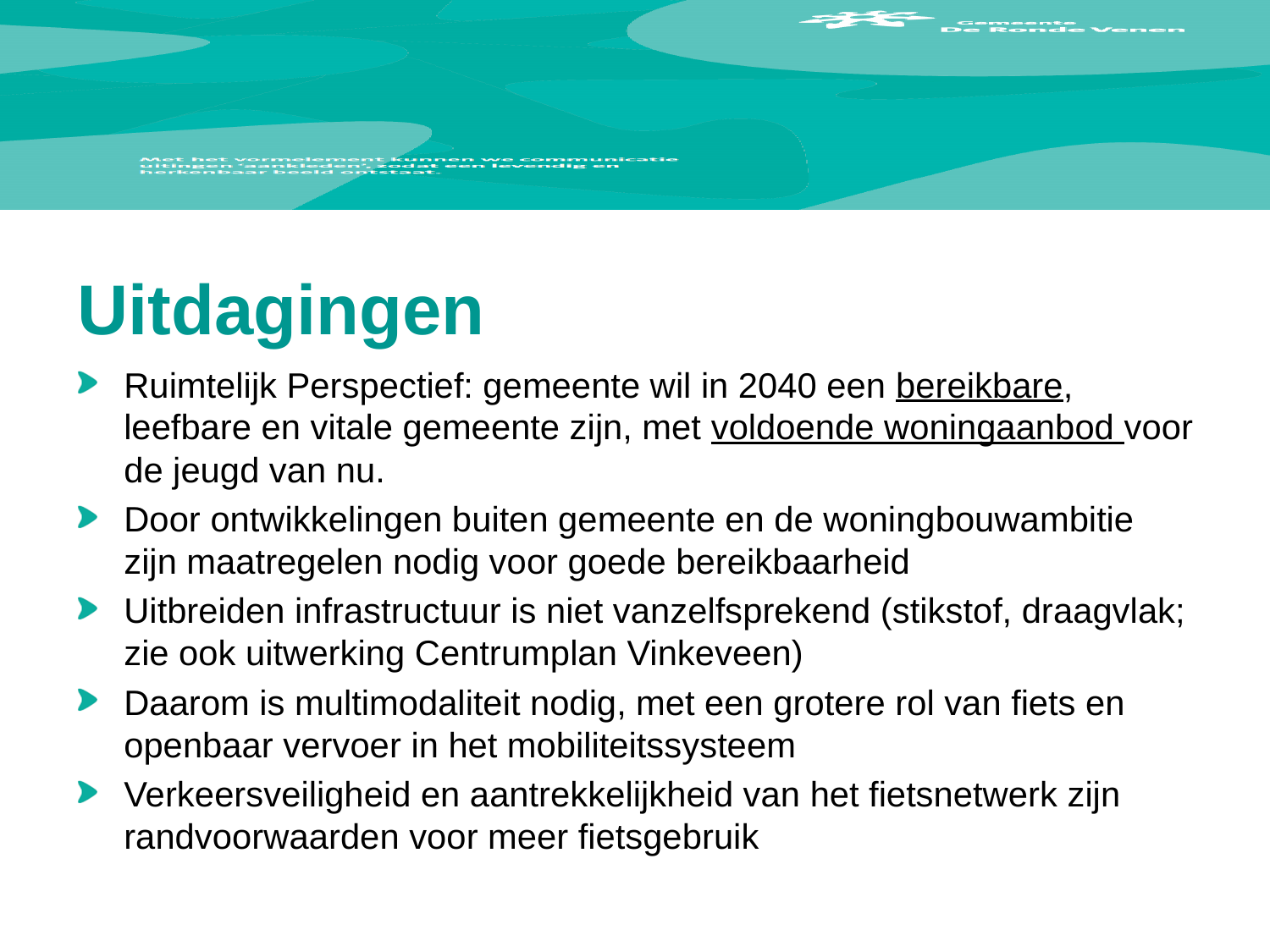

# Uitdagingen
Ruimtelijk Perspectief: gemeente wil in 2040 een bereikbare, leefbare en vitale gemeente zijn, met voldoende woningaanbod voor de jeugd van nu.
Door ontwikkelingen buiten gemeente en de woningbouwambitie zijn maatregelen nodig voor goede bereikbaarheid
Uitbreiden infrastructuur is niet vanzelfsprekend (stikstof, draagvlak; zie ook uitwerking Centrumplan Vinkeveen)
Daarom is multimodaliteit nodig, met een grotere rol van fiets en openbaar vervoer in het mobiliteitssysteem
Verkeersveiligheid en aantrekkelijkheid van het fietsnetwerk zijn randvoorwaarden voor meer fietsgebruik